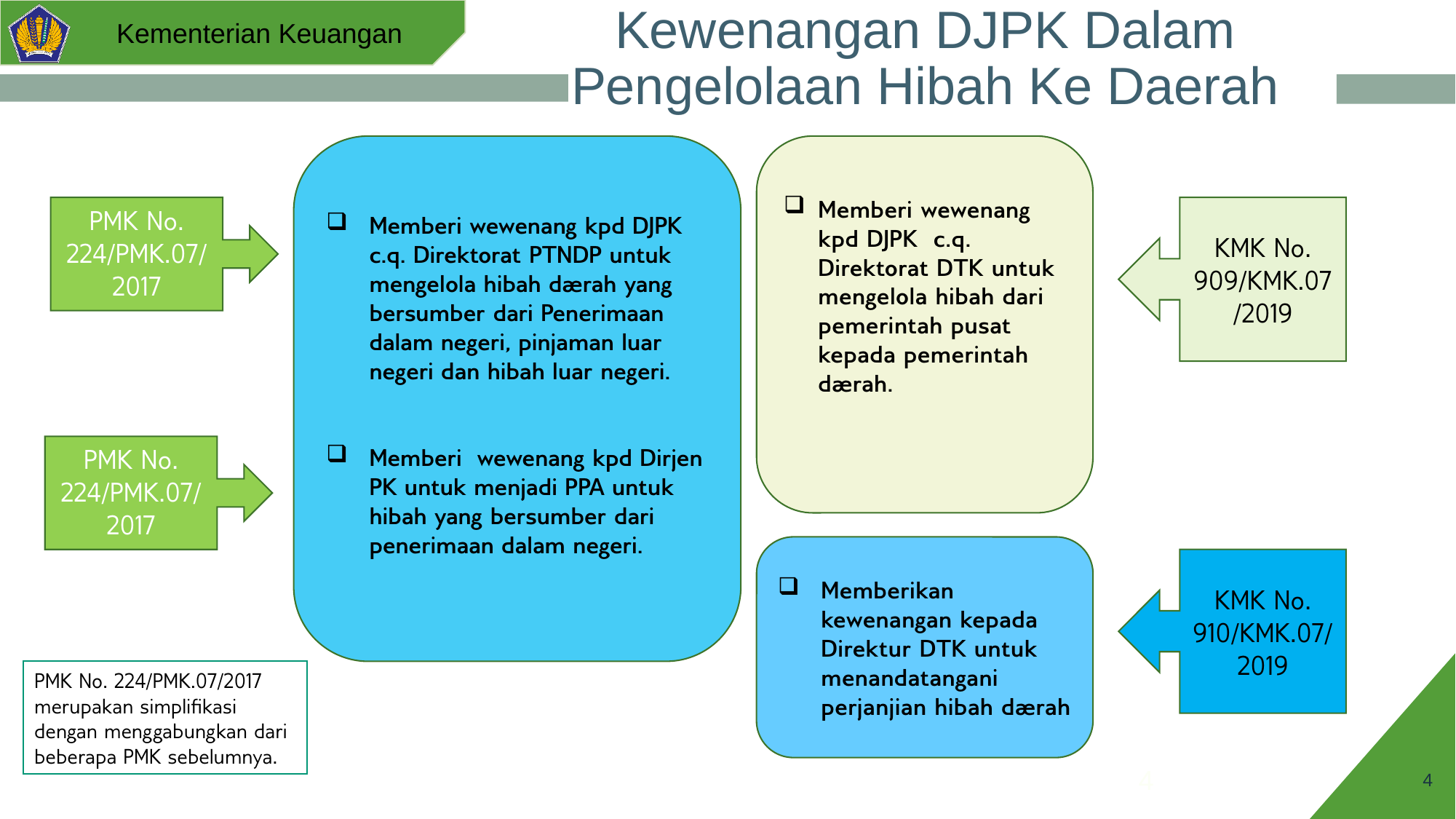

# Kewenangan DJPK Dalam Pengelolaan Hibah Ke Daerah

Memberi wewenang kpd DJPK  c.q. Direktorat PTNDP untuk mengelola hibah daerah yang bersumber dari Penerimaan dalam negeri, pinjaman luar negeri dan hibah luar negeri.

Memberi  wewenang kpd Dirjen PK untuk menjadi PPA untuk hibah yang bersumber dari penerimaan dalam negeri.

Memberi wewenang kpd DJPK  c.q. Direktorat DTK untuk mengelola hibah dari pemerintah pusat kepada pemerintah daerah.

PMK No. 224/PMK.07/2017

KMK No. 909/KMK.07/2019
PMK No. 224/PMK.07/2017

Memberikan kewenangan kepada Direktur DTK untuk menandatangani perjanjian hibah daerah
KMK No. 910/KMK.07/2019
PMK No. 224/PMK.07/2017
merupakan simplifikasi dengan menggabungkan dari beberapa PMK sebelumnya.
4